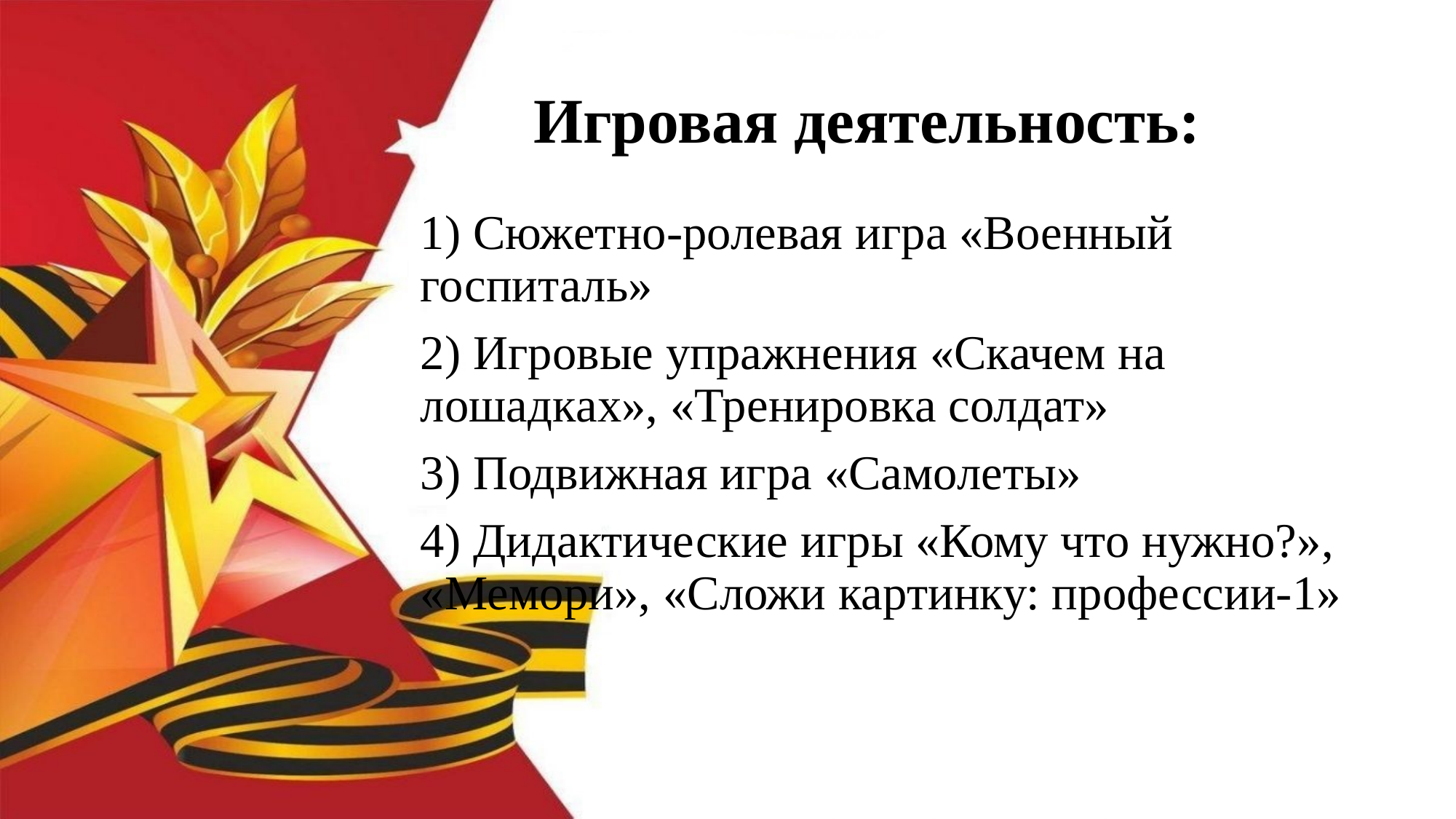

# Игровая деятельность:
1) Сюжетно-ролевая игра «Военный госпиталь»
2) Игровые упражнения «Скачем на лошадках», «Тренировка солдат»
3) Подвижная игра «Самолеты»
4) Дидактические игры «Кому что нужно?», «Мемори», «Сложи картинку: профессии-1»